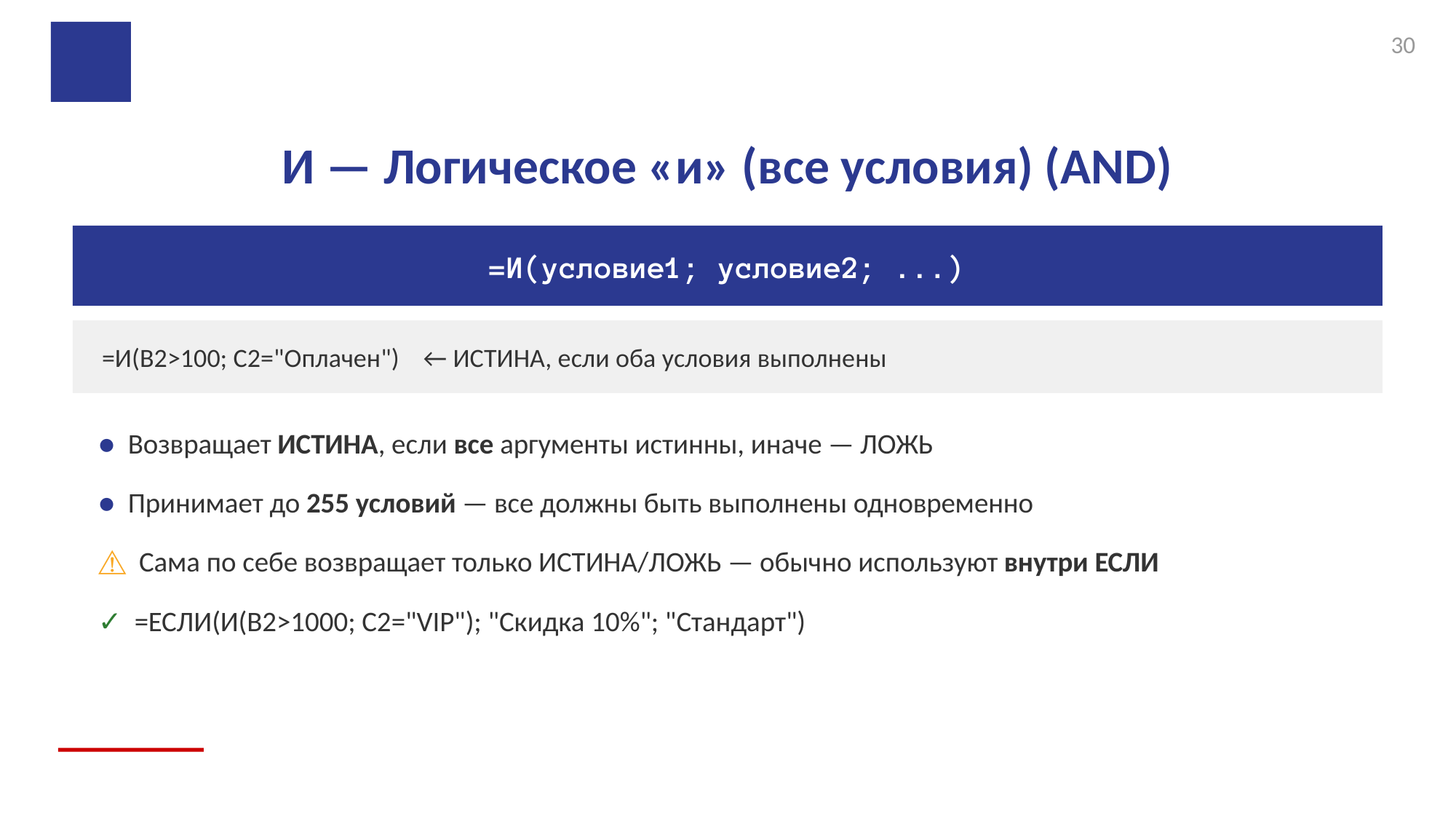

30

И — Логическое «и» (все условия) (AND)

=И(условие1; условие2; ...)

=И(B2>100; C2="Оплачен")    ← ИСТИНА, если оба условия выполнены
●  Возвращает ИСТИНА, если все аргументы истинны, иначе — ЛОЖЬ
●  Принимает до 255 условий — все должны быть выполнены одновременно
⚠  Сама по себе возвращает только ИСТИНА/ЛОЖЬ — обычно используют внутри ЕСЛИ
✓  =ЕСЛИ(И(B2>1000; C2="VIP"); "Скидка 10%"; "Стандарт")